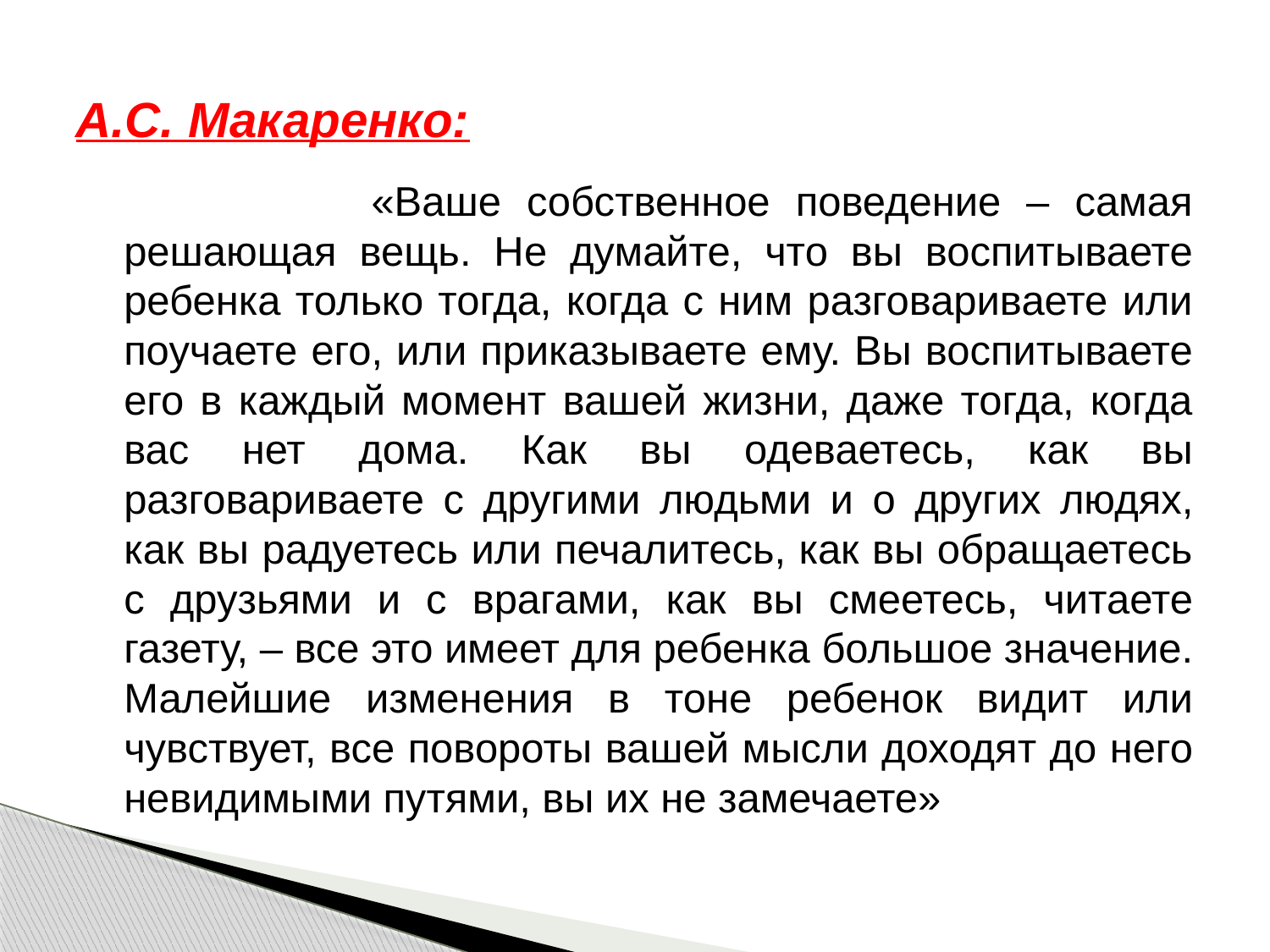

# А.С. Макаренко:
           «Ваше собственное поведение – самая решающая вещь. Не думайте, что вы воспитываете ребенка только тогда, когда с ним разговариваете или поучаете его, или приказываете ему. Вы воспитываете его в каждый момент вашей жизни, даже тогда, когда вас нет дома. Как вы одеваетесь, как вы разговариваете с другими людьми и о других людях, как вы радуетесь или печалитесь, как вы обращаетесь с друзьями и с врагами, как вы смеетесь, читаете газету, – все это имеет для ребенка большое значение. Малейшие изменения в тоне ребенок видит или чувствует, все повороты вашей мысли доходят до него невидимыми путями, вы их не замечаете»